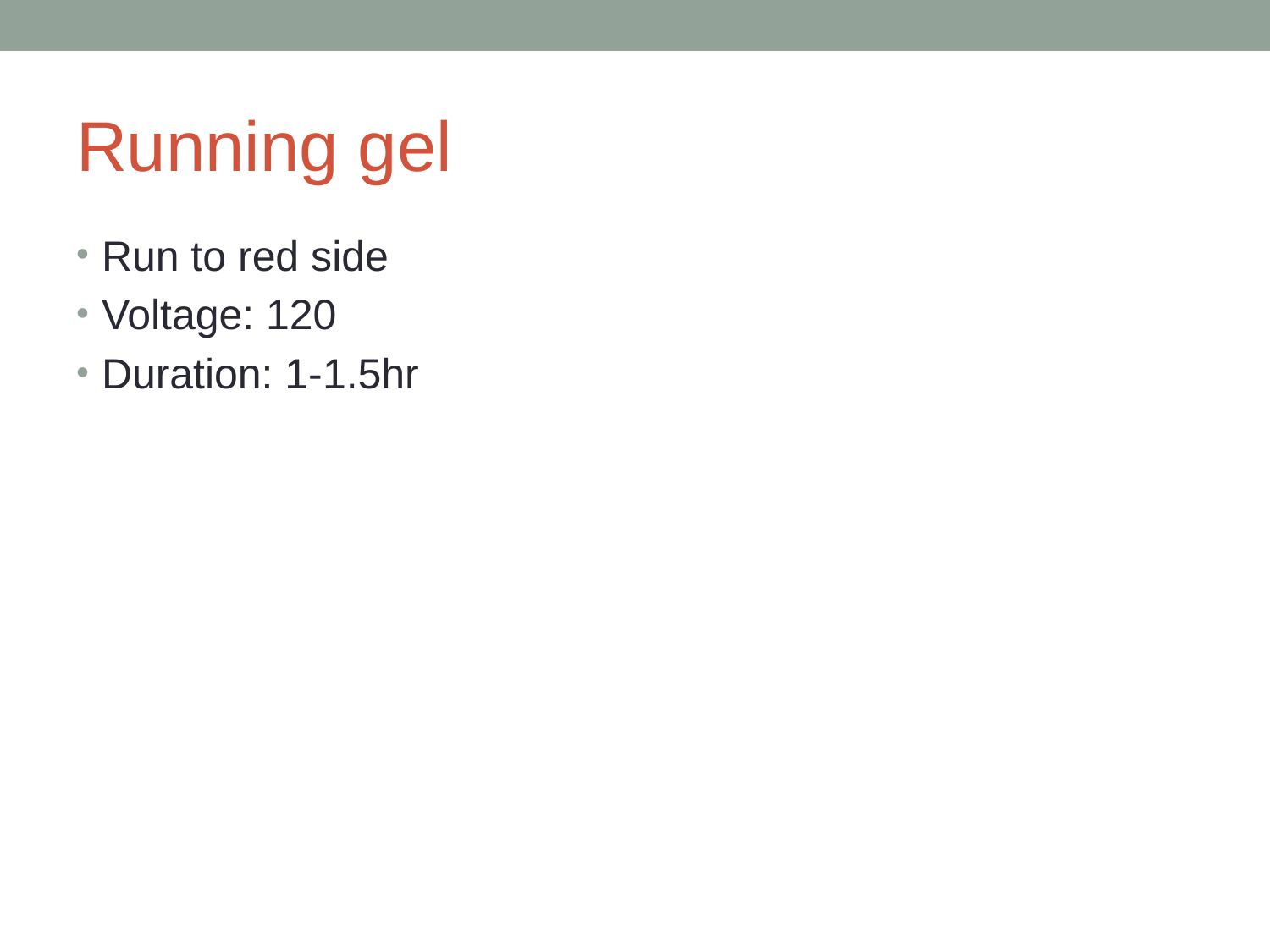

# Running gel
Run to red side
Voltage: 120
Duration: 1-1.5hr